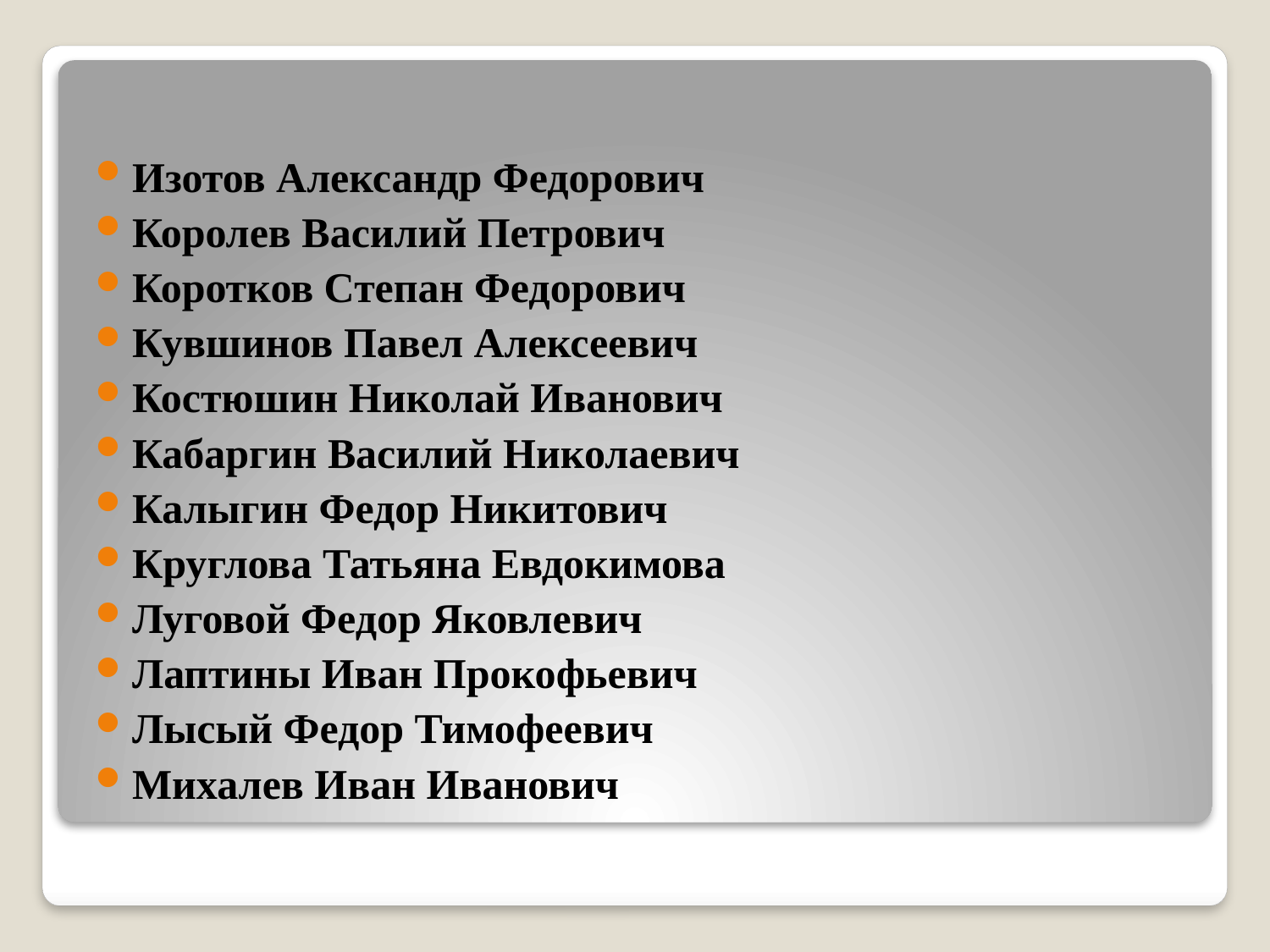

Изотов Александр Федорович
Королев Василий Петрович
Коротков Степан Федорович
Кувшинов Павел Алексеевич
Костюшин Николай Иванович
Кабаргин Василий Николаевич
Калыгин Федор Никитович
Круглова Татьяна Евдокимова
Луговой Федор Яковлевич
Лаптины Иван Прокофьевич
Лысый Федор Тимофеевич
Михалев Иван Иванович

#